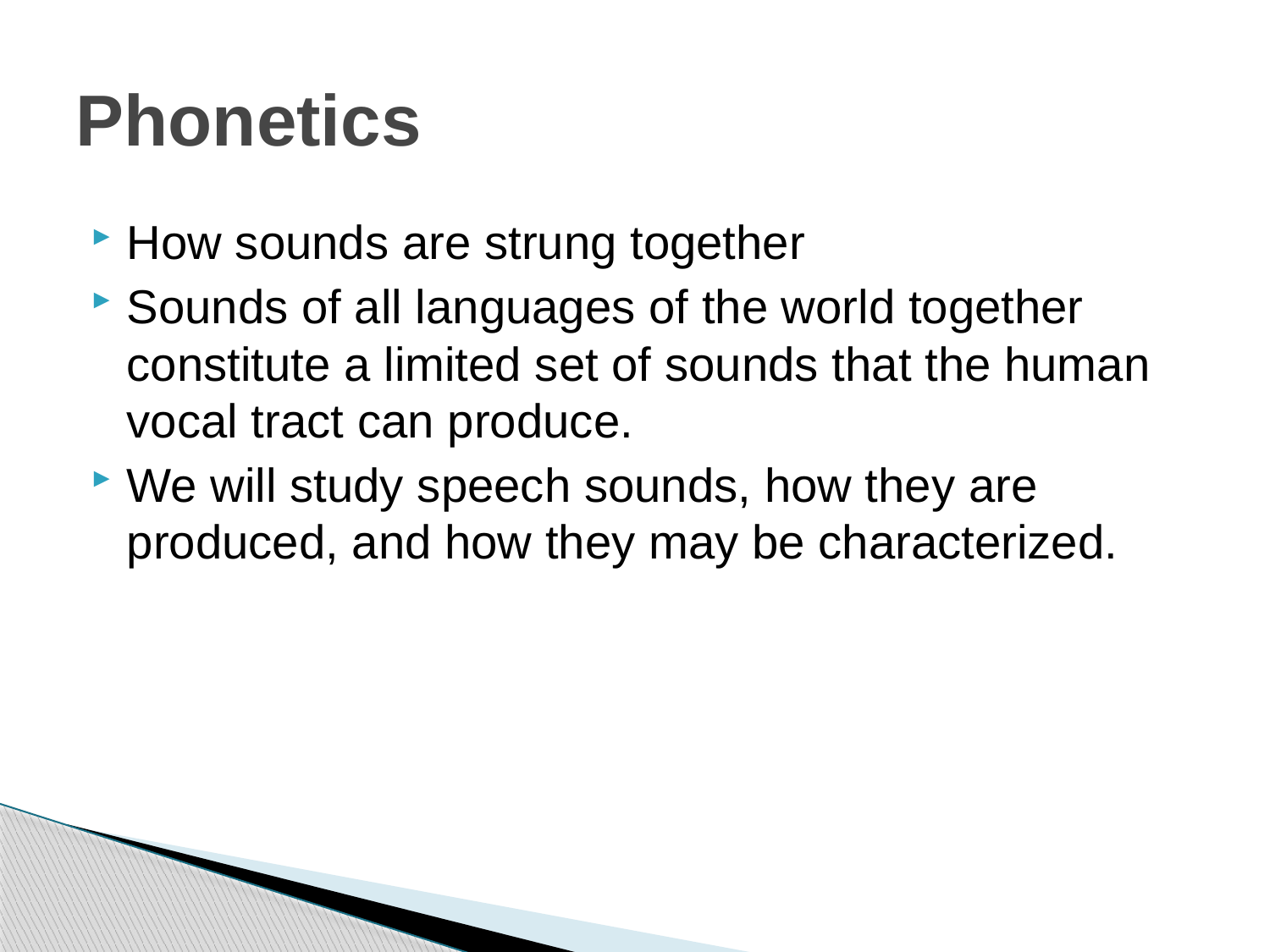

# Phonetics
How sounds are strung together
Sounds of all languages of the world together constitute a limited set of sounds that the human vocal tract can produce.
We will study speech sounds, how they are produced, and how they may be characterized.